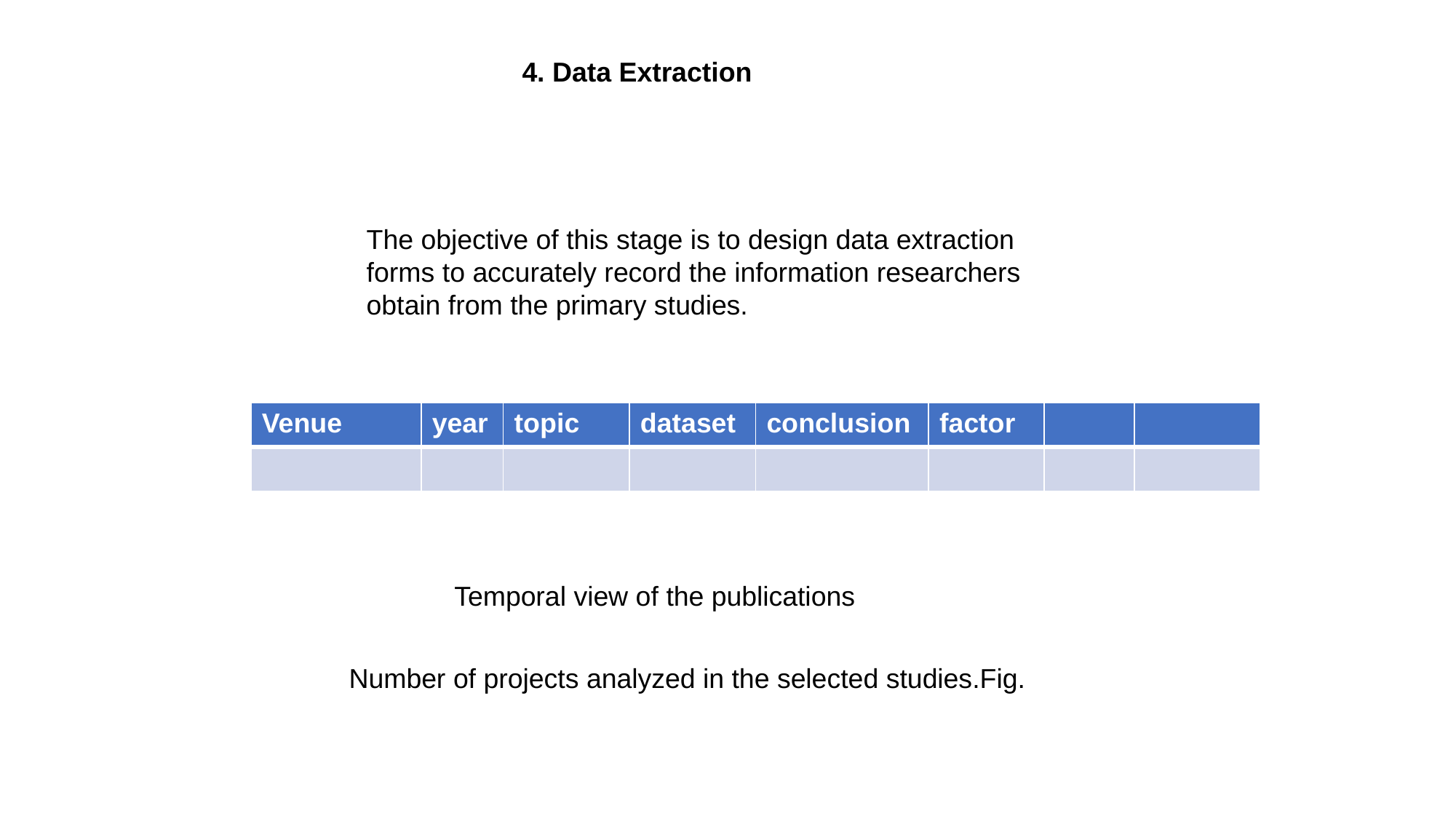

4. Data Extraction
﻿The objective of this stage is to design data extraction forms to accurately record the information researchers obtain from the primary studies.
| Venue | year | topic | dataset | conclusion | factor |  |  |
| --- | --- | --- | --- | --- | --- | --- | --- |
|  |  |  |  |  |  |  |  |
﻿Temporal view of the publications
﻿Number of projects analyzed in the selected studies.Fig.